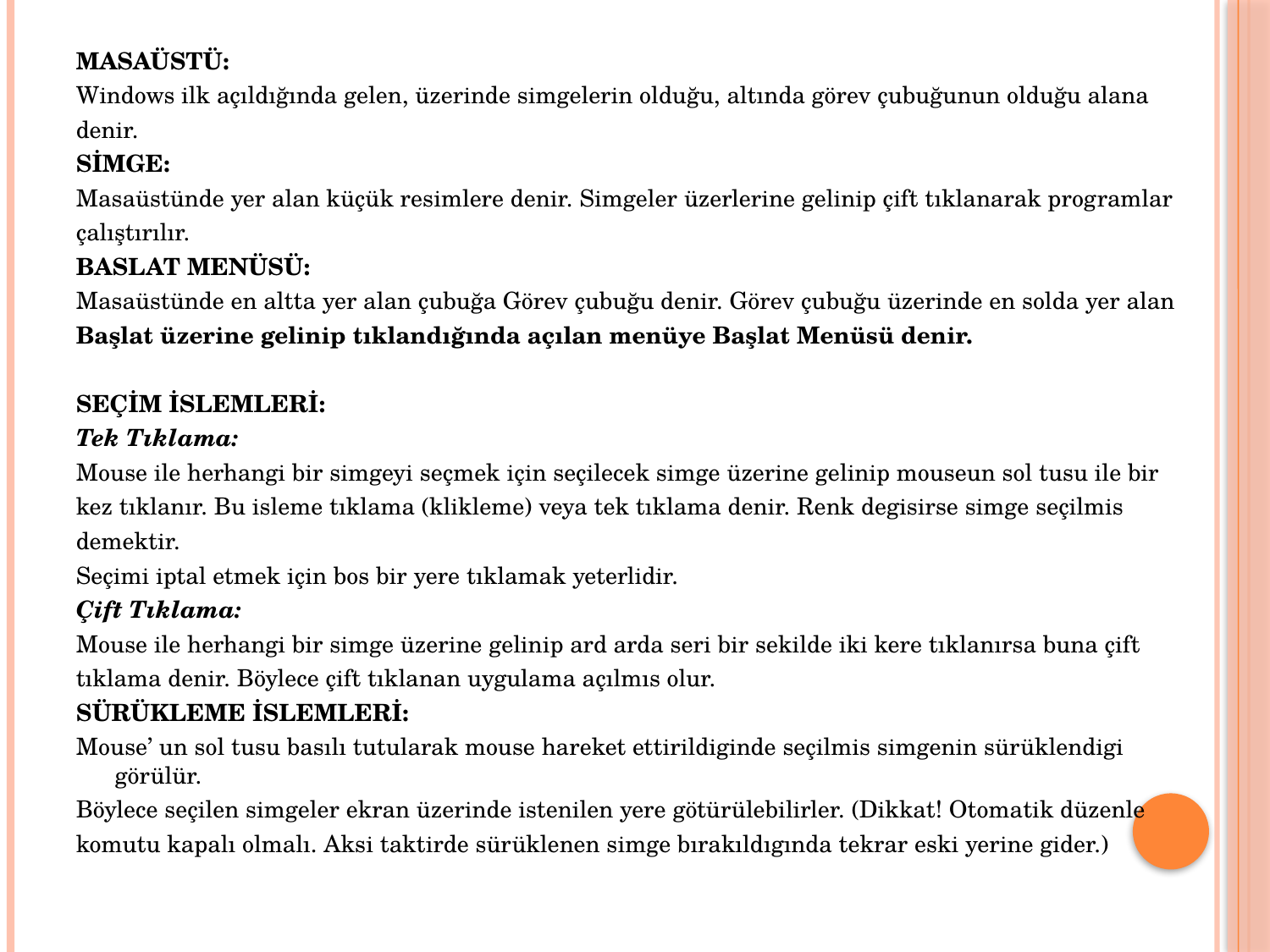

MASAÜSTÜ:
Windows ilk açıldığında gelen, üzerinde simgelerin olduğu, altında görev çubuğunun olduğu alana
denir.
SİMGE:
Masaüstünde yer alan küçük resimlere denir. Simgeler üzerlerine gelinip çift tıklanarak programlar
çalıştırılır.
BASLAT MENÜSÜ:
Masaüstünde en altta yer alan çubuğa Görev çubuğu denir. Görev çubuğu üzerinde en solda yer alan
Başlat üzerine gelinip tıklandığında açılan menüye Başlat Menüsü denir.

SEÇİM İSLEMLERİ:
Tek Tıklama:
Mouse ile herhangi bir simgeyi seçmek için seçilecek simge üzerine gelinip mouseun sol tusu ile bir
kez tıklanır. Bu isleme tıklama (klikleme) veya tek tıklama denir. Renk degisirse simge seçilmis
demektir.
Seçimi iptal etmek için bos bir yere tıklamak yeterlidir.
Çift Tıklama:
Mouse ile herhangi bir simge üzerine gelinip ard arda seri bir sekilde iki kere tıklanırsa buna çift
tıklama denir. Böylece çift tıklanan uygulama açılmıs olur.
SÜRÜKLEME İSLEMLERİ:
Mouse’ un sol tusu basılı tutularak mouse hareket ettirildiginde seçilmis simgenin sürüklendigi görülür.
Böylece seçilen simgeler ekran üzerinde istenilen yere götürülebilirler. (Dikkat! Otomatik düzenle
komutu kapalı olmalı. Aksi taktirde sürüklenen simge bırakıldıgında tekrar eski yerine gider.)